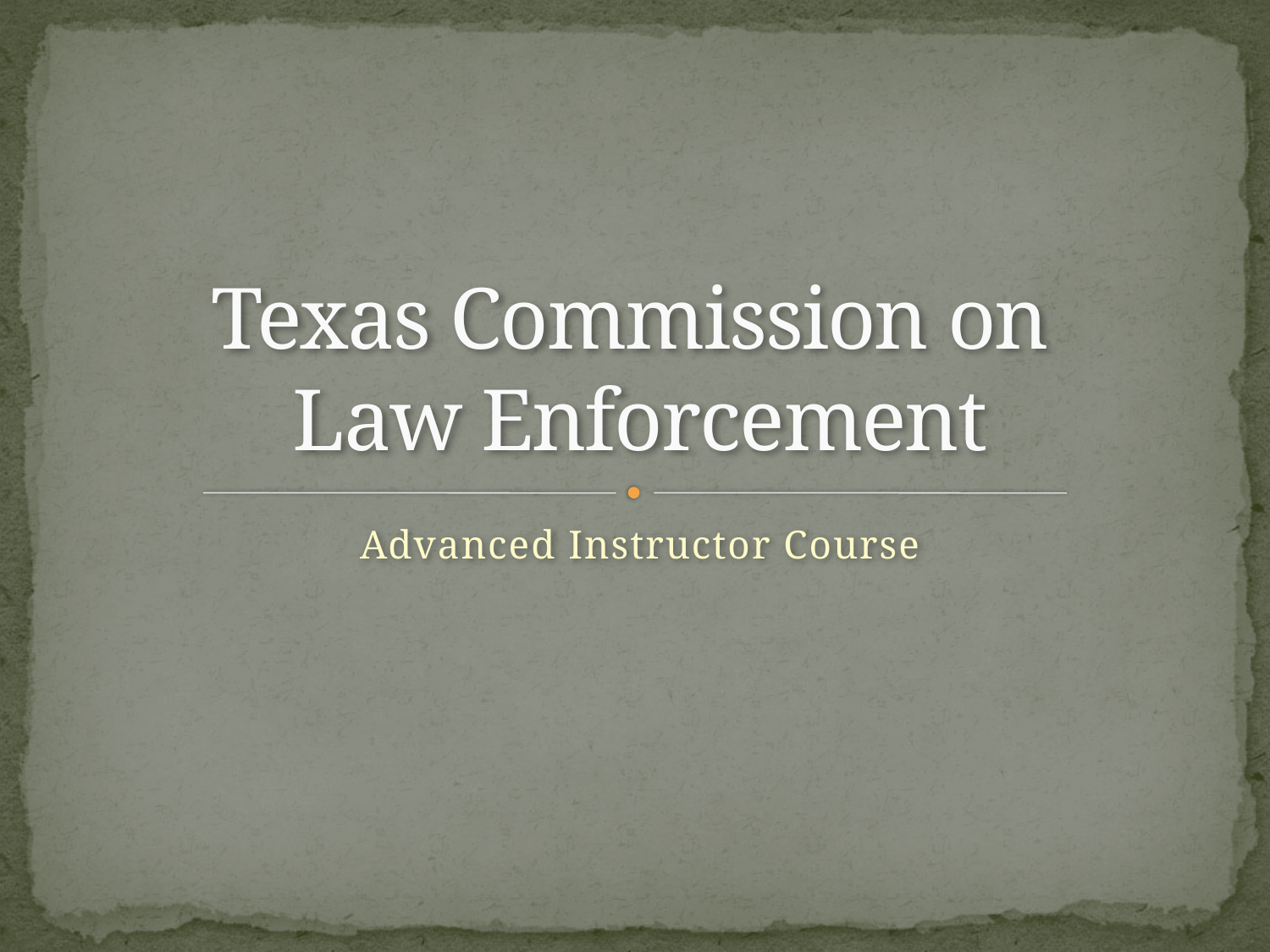

# Texas Commission on Law Enforcement
Advanced Instructor Course